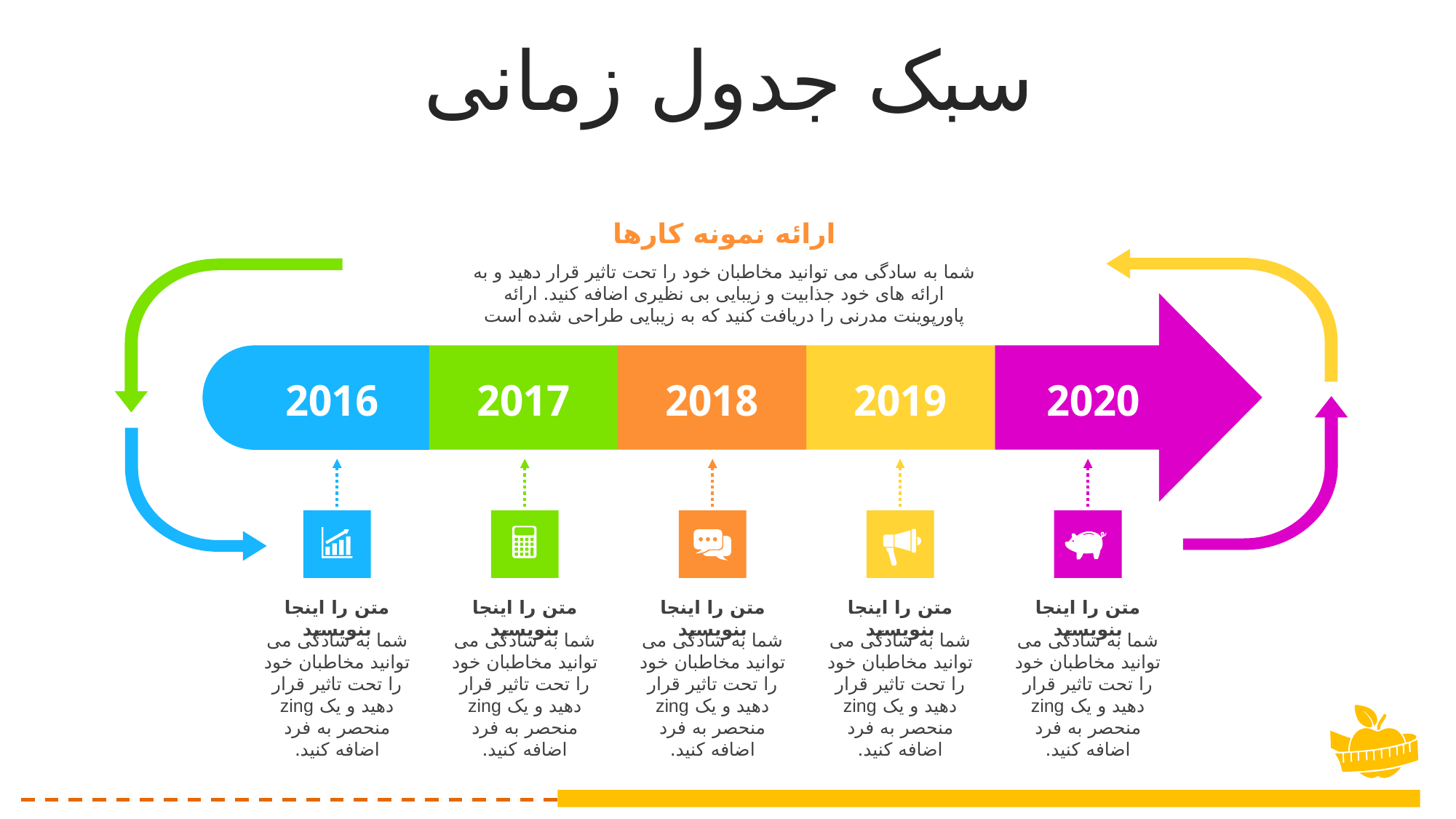

سبک جدول زمانی
ارائه نمونه کارها
شما به سادگی می توانید مخاطبان خود را تحت تاثیر قرار دهید و به ارائه های خود جذابیت و زیبایی بی نظیری اضافه کنید. ارائه پاورپوینت مدرنی را دریافت کنید که به زیبایی طراحی شده است

2016
2017
2018
2019
2020

متن را اینجا بنویسید
شما به سادگی می توانید مخاطبان خود را تحت تاثیر قرار دهید و یک zing منحصر به فرد اضافه کنید.
متن را اینجا بنویسید
شما به سادگی می توانید مخاطبان خود را تحت تاثیر قرار دهید و یک zing منحصر به فرد اضافه کنید.
متن را اینجا بنویسید
شما به سادگی می توانید مخاطبان خود را تحت تاثیر قرار دهید و یک zing منحصر به فرد اضافه کنید.
متن را اینجا بنویسید
شما به سادگی می توانید مخاطبان خود را تحت تاثیر قرار دهید و یک zing منحصر به فرد اضافه کنید.
متن را اینجا بنویسید
شما به سادگی می توانید مخاطبان خود را تحت تاثیر قرار دهید و یک zing منحصر به فرد اضافه کنید.